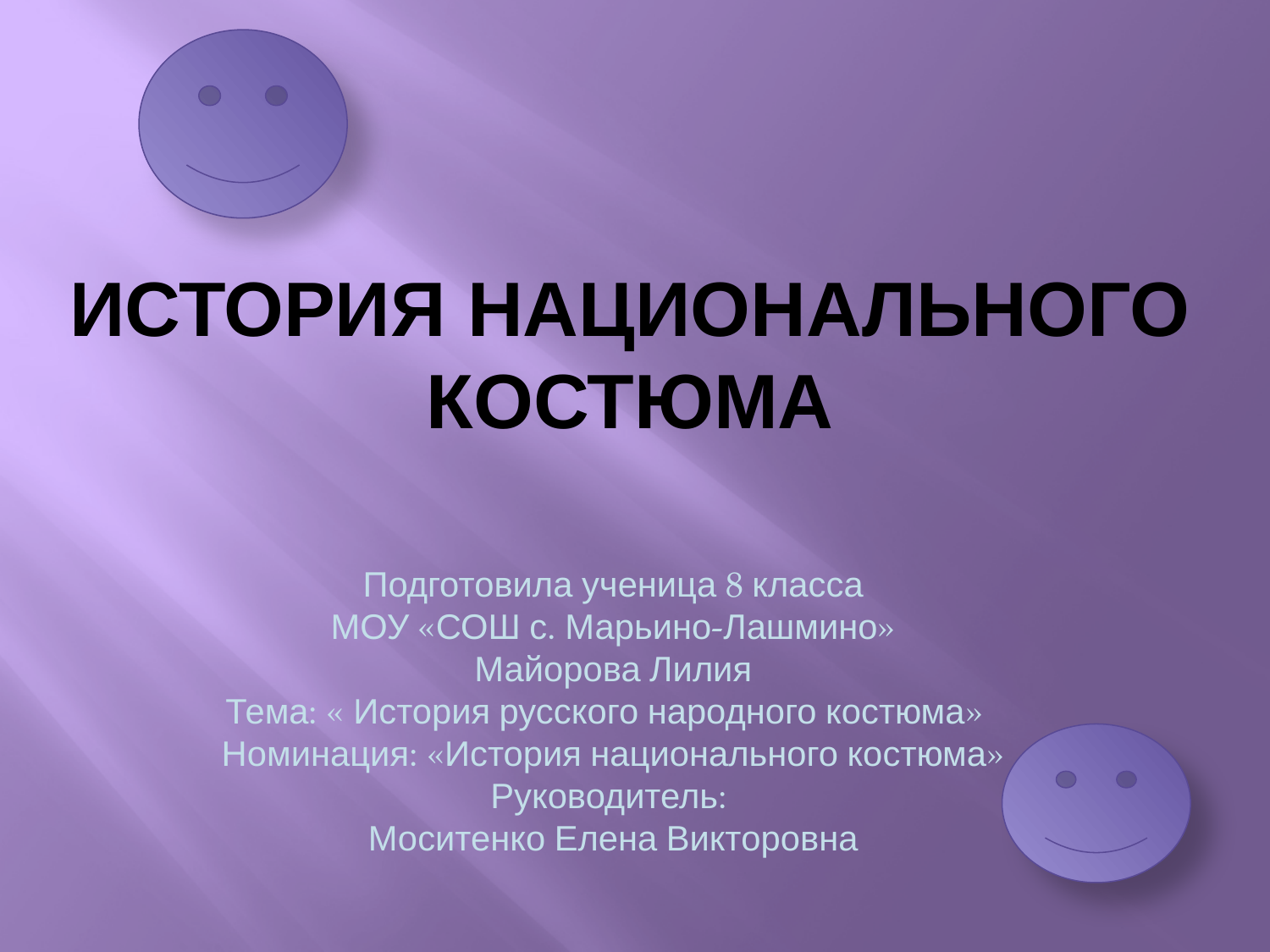

# История национального костюма
Подготовила ученица 8 класса
МОУ «СОШ с. Марьино-Лашмино»
Майорова Лилия
Тема: « История русского народного костюма»
Номинация: «История национального костюма»
Руководитель:
Моситенко Елена Викторовна